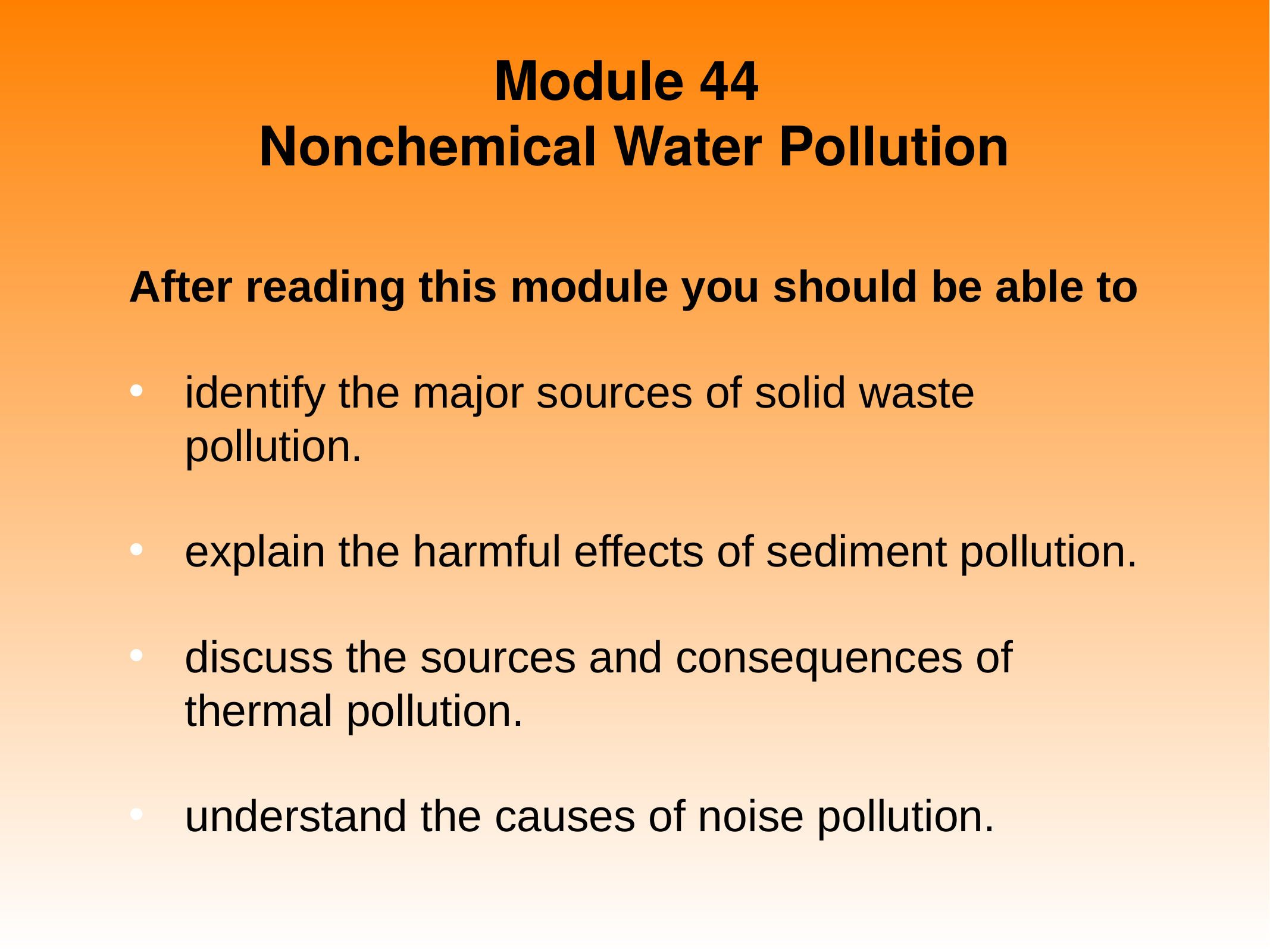

# Module 44 Nonchemical Water Pollution
After reading this module you should be able to
identify the major sources of solid waste pollution.
explain the harmful effects of sediment pollution.
discuss the sources and consequences of thermal pollution.
understand the causes of noise pollution.